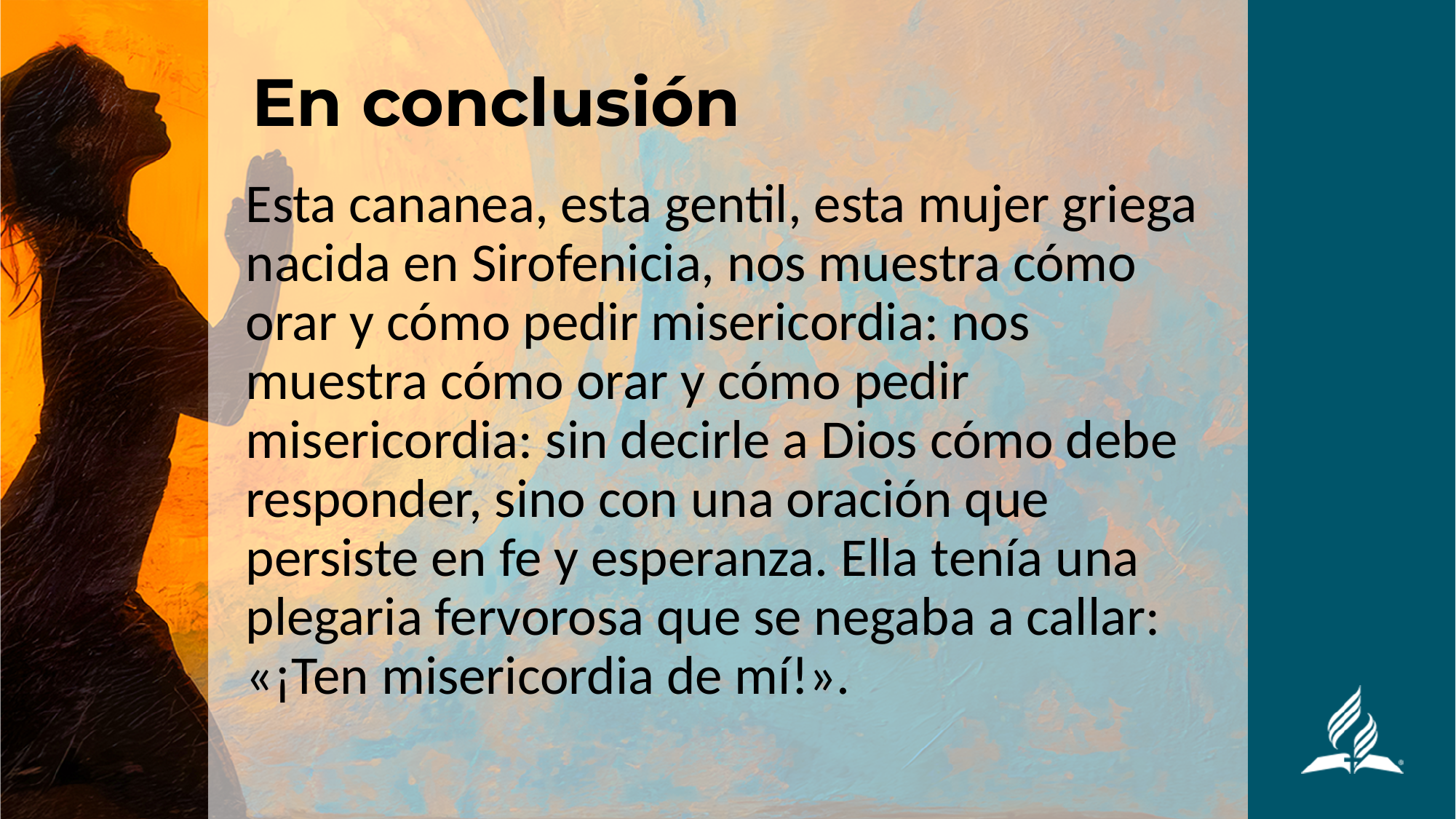

# En conclusión
Esta cananea, esta gentil, esta mujer griega nacida en Sirofenicia, nos muestra cómo orar y cómo pedir misericordia: nos muestra cómo orar y cómo pedir misericordia: sin decirle a Dios cómo debe responder, sino con una oración que persiste en fe y esperanza. Ella tenía una plegaria fervorosa que se negaba a callar: «¡Ten misericordia de mí!».